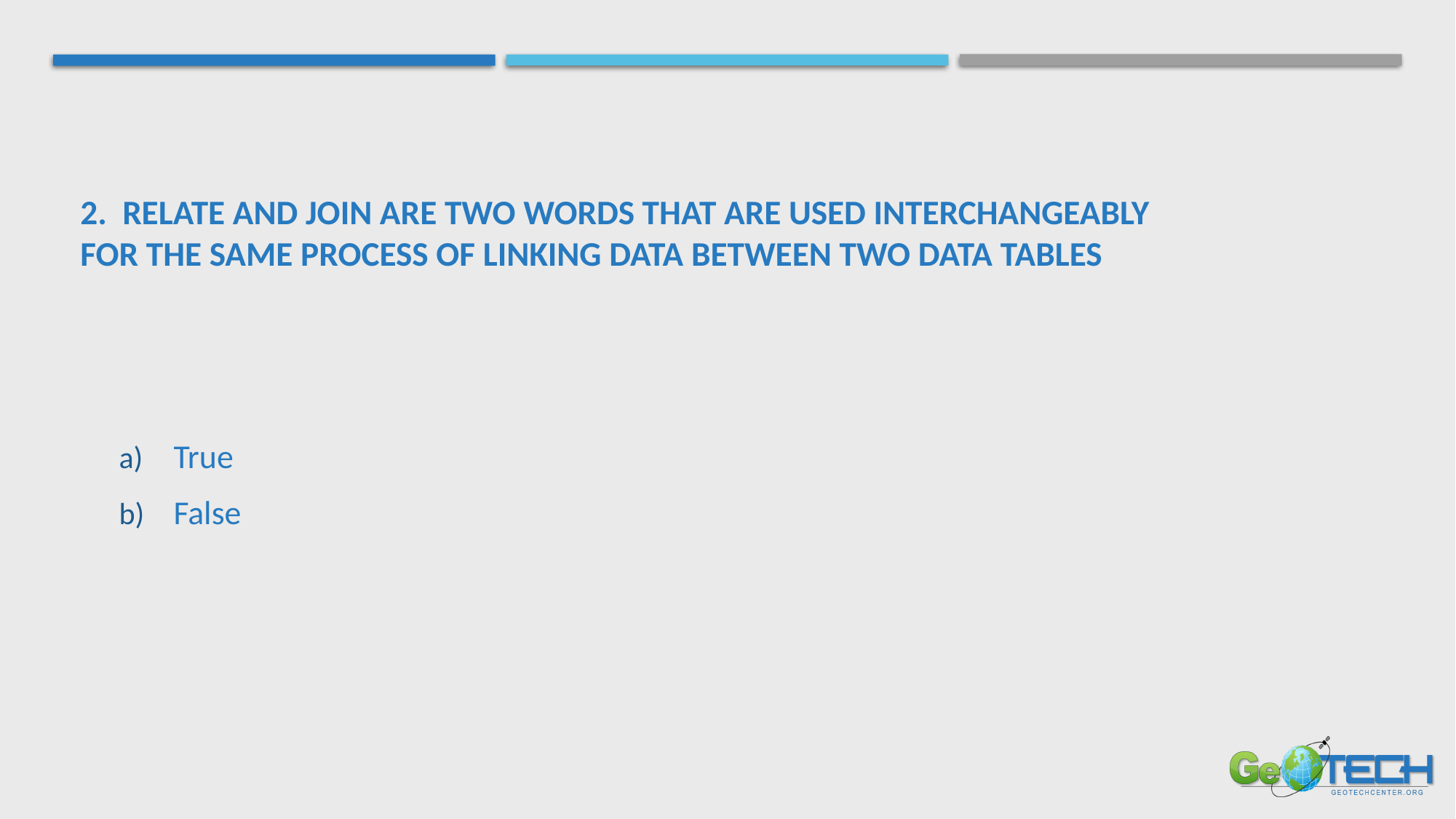

# 2.  Relate and JOIN are two words that are used interchangeably  for the same process of linking data between two data tables
True
False